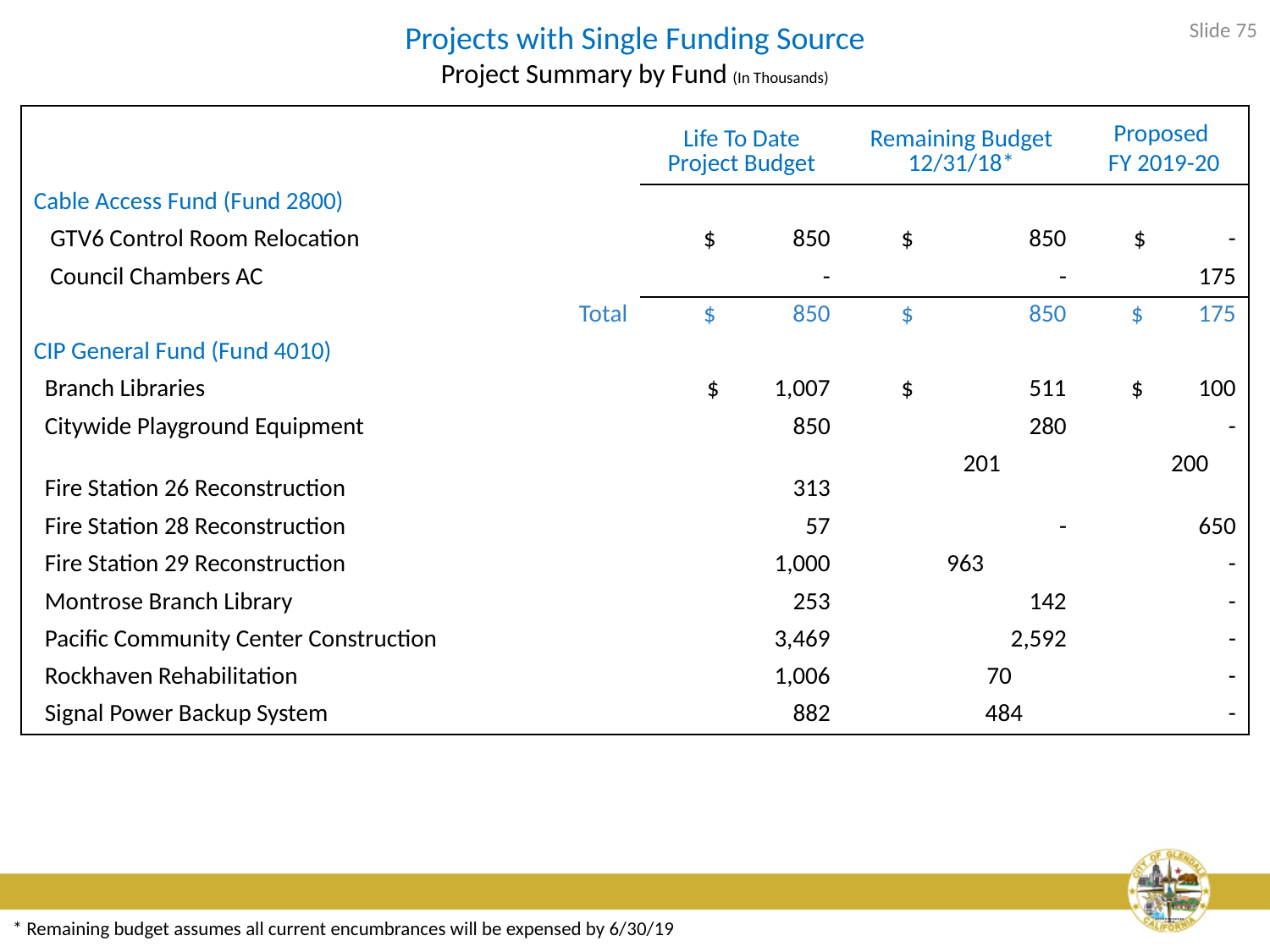

Slide 75
# Projects with Single Funding Source Project Summary by Fund (In Thousands)
|  | Life To Date Project Budget | Remaining Budget 12/31/18\* | Proposed FY 2019-20 |
| --- | --- | --- | --- |
| Cable Access Fund (Fund 2800) |  |  |  |
| GTV6 Control Room Relocation | $ 850 | $ 850 | $ - |
| Council Chambers AC | - | - | 175 |
| Total | $ 850 | $ 850 | $ 175 |
| CIP General Fund (Fund 4010) |  |  |  |
| Branch Libraries | $ 1,007 | $ 511 | $ 100 |
| Citywide Playground Equipment | 850 | 280 | - |
| Fire Station 26 Reconstruction | 313 | 201 | 200 |
| Fire Station 28 Reconstruction | 57 | - | 650 |
| Fire Station 29 Reconstruction | 1,000 | 963 | - |
| Montrose Branch Library | 253 | 142 | - |
| Pacific Community Center Construction | 3,469 | 2,592 | - |
| Rockhaven Rehabilitation | 1,006 | 70 | - |
| Signal Power Backup System | 882 | 484 | - |
* Remaining budget assumes all current encumbrances will be expensed by 6/30/19